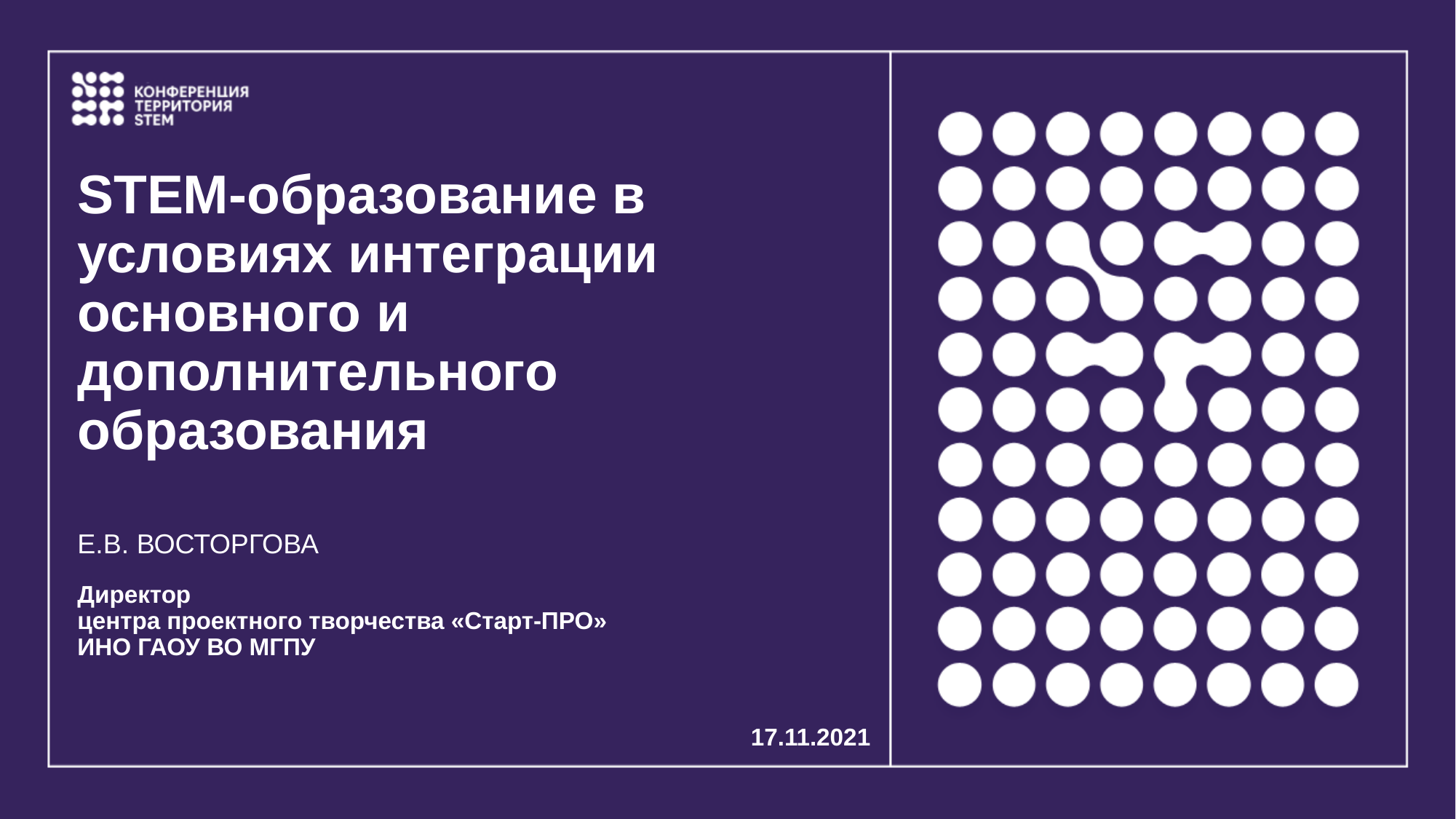

# STEM-образование в условиях интеграции основного и дополнительного образования
Е.В. Восторгова
Директор
центра проектного творчества «Старт-ПРО»
ИНО ГАОУ ВО МГПУ
17.11.2021